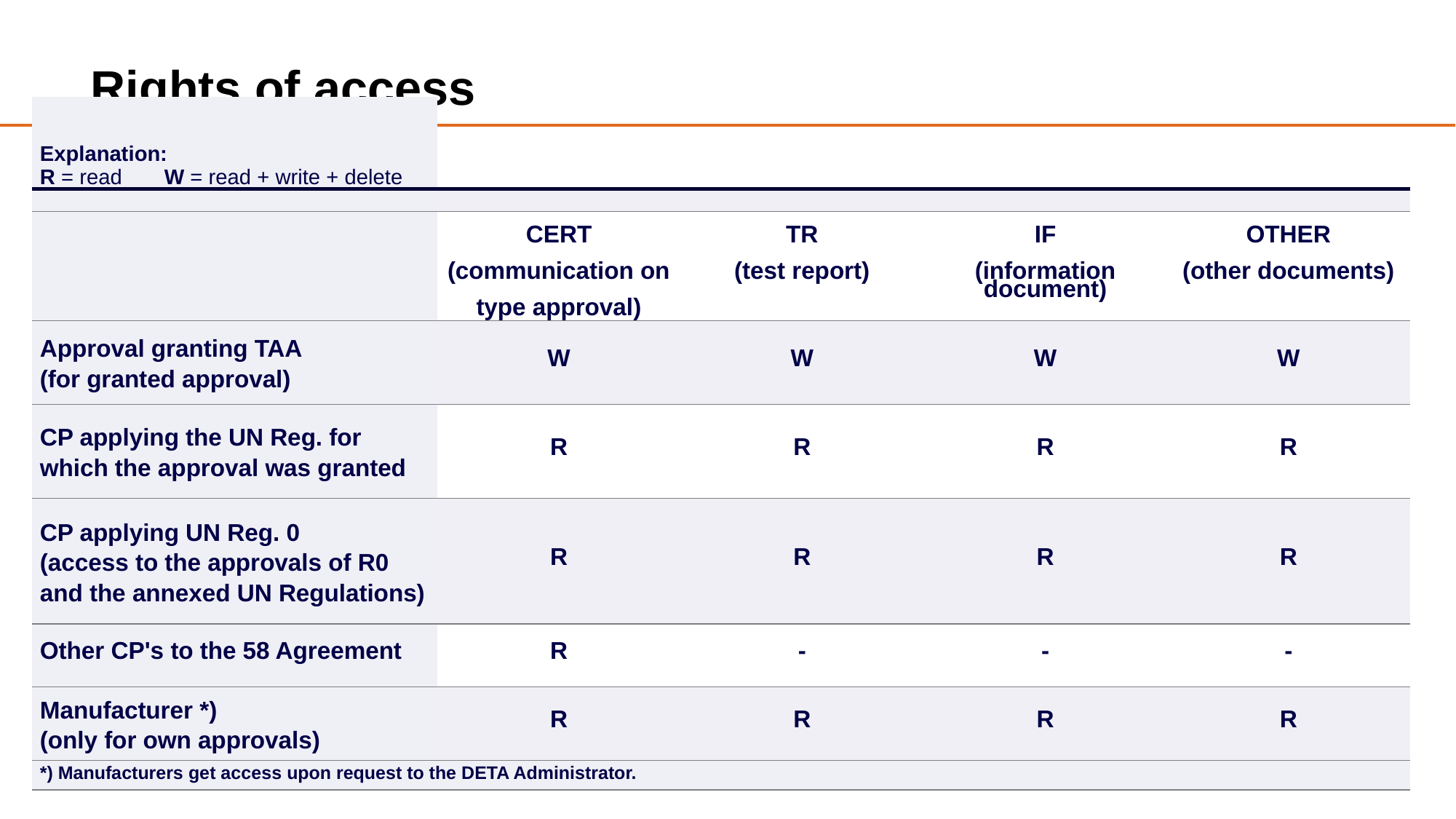

# Rights of access
| Explanation: R = read W = read + write + delete |  |  |  |  |
| --- | --- | --- | --- | --- |
|  |  |  |  |  |
|  | CERT (communication on type approval) | TR (test report) | IF (information document) | OTHER (other documents) |
| Approval granting TAA (for granted approval) | W | W | W | W |
| CP applying the UN Reg. for which the approval was granted | R | R | R | R |
| CP applying UN Reg. 0 (access to the approvals of R0 and the annexed UN Regulations) | R | R | R | R |
| Other CP's to the 58 Agreement | R | - | - | - |
| Manufacturer \*) (only for own approvals) | R | R | R | R |
| \*) Manufacturers get access upon request to the DETA Administrator. |  |  |  |  |

6